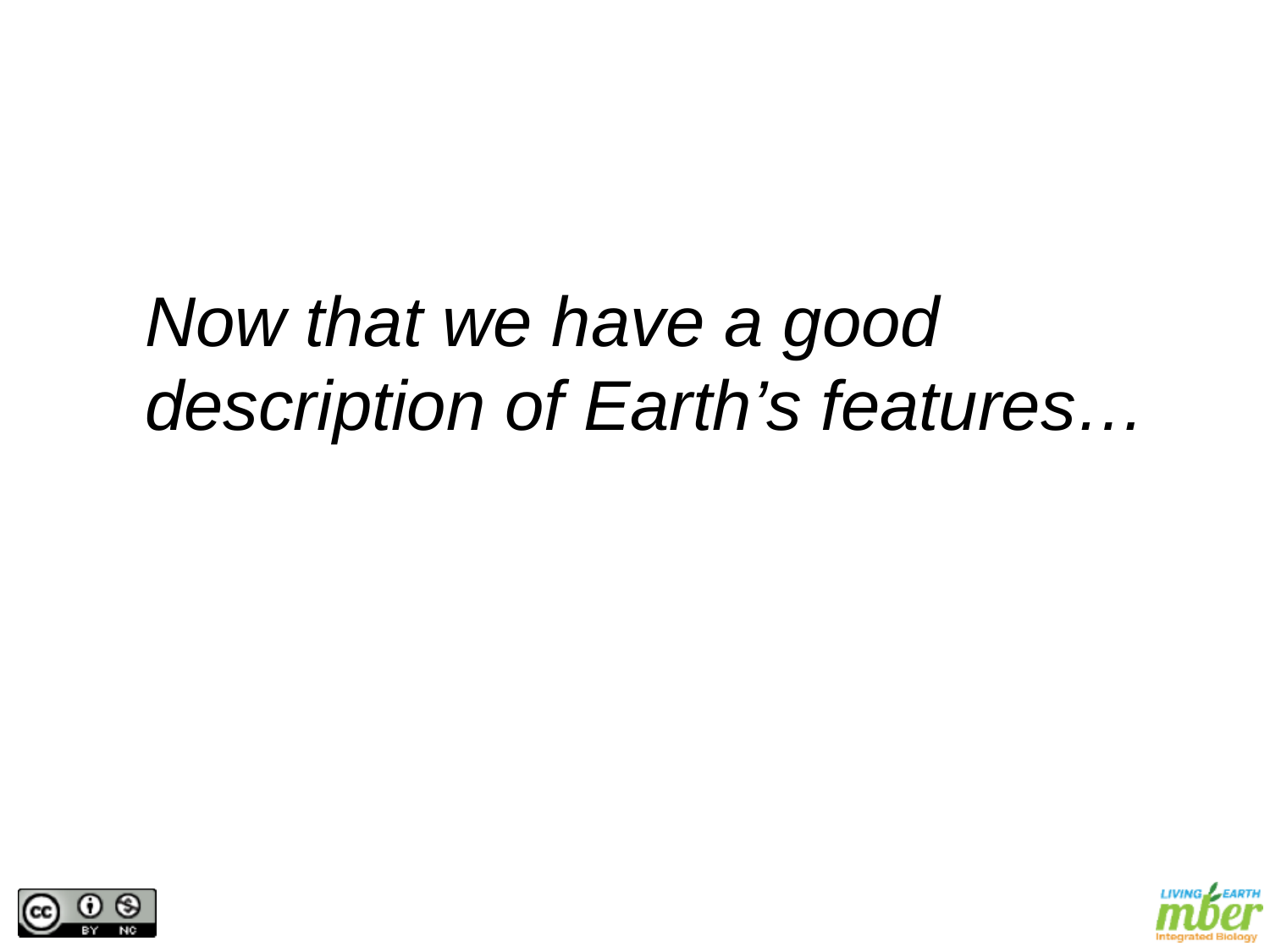

Now that we have a good description of Earth’s features…